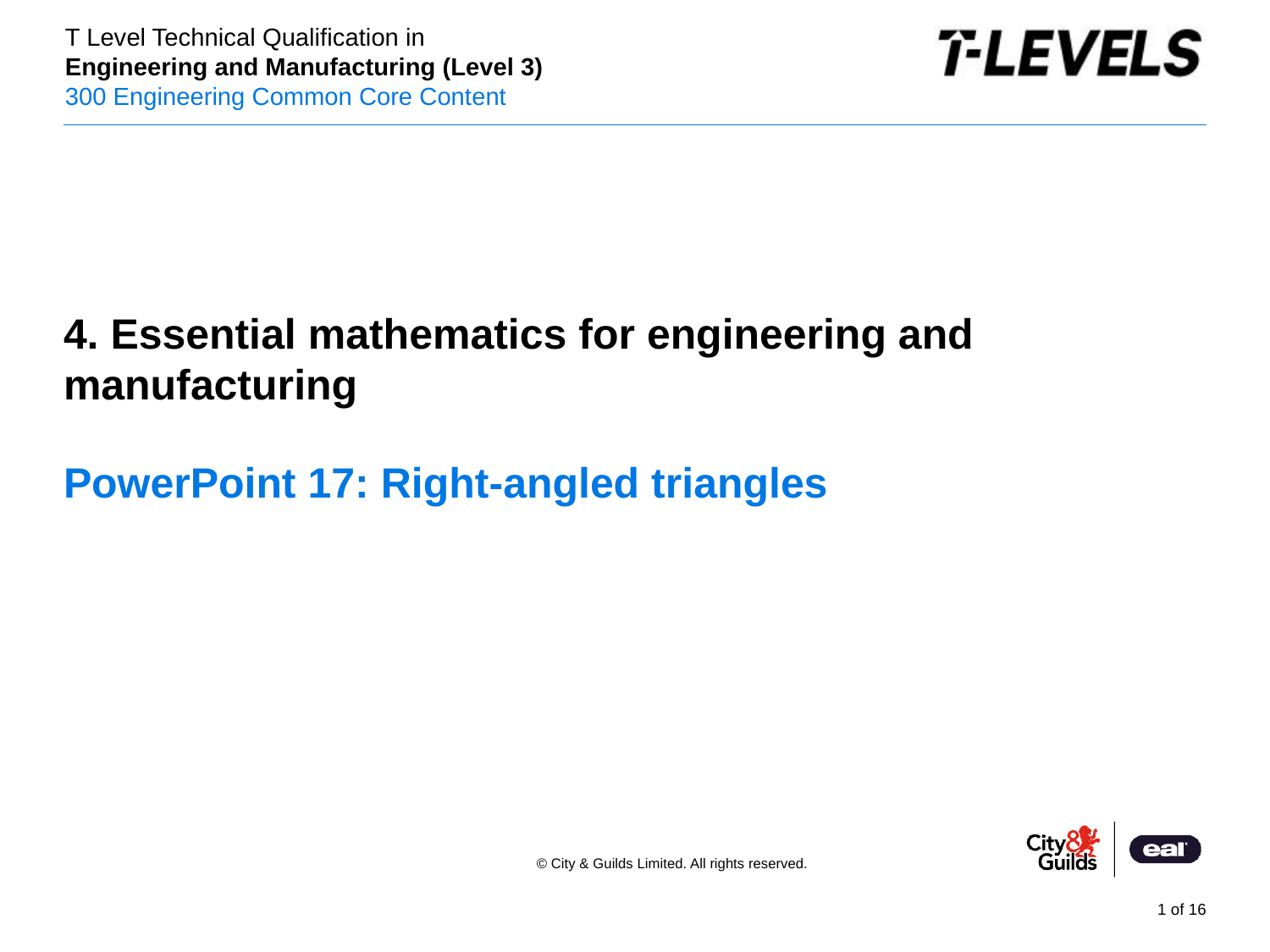

PowerPoint presentation
4. Essential mathematics for engineering and manufacturing
# PowerPoint 17: Right-angled triangles